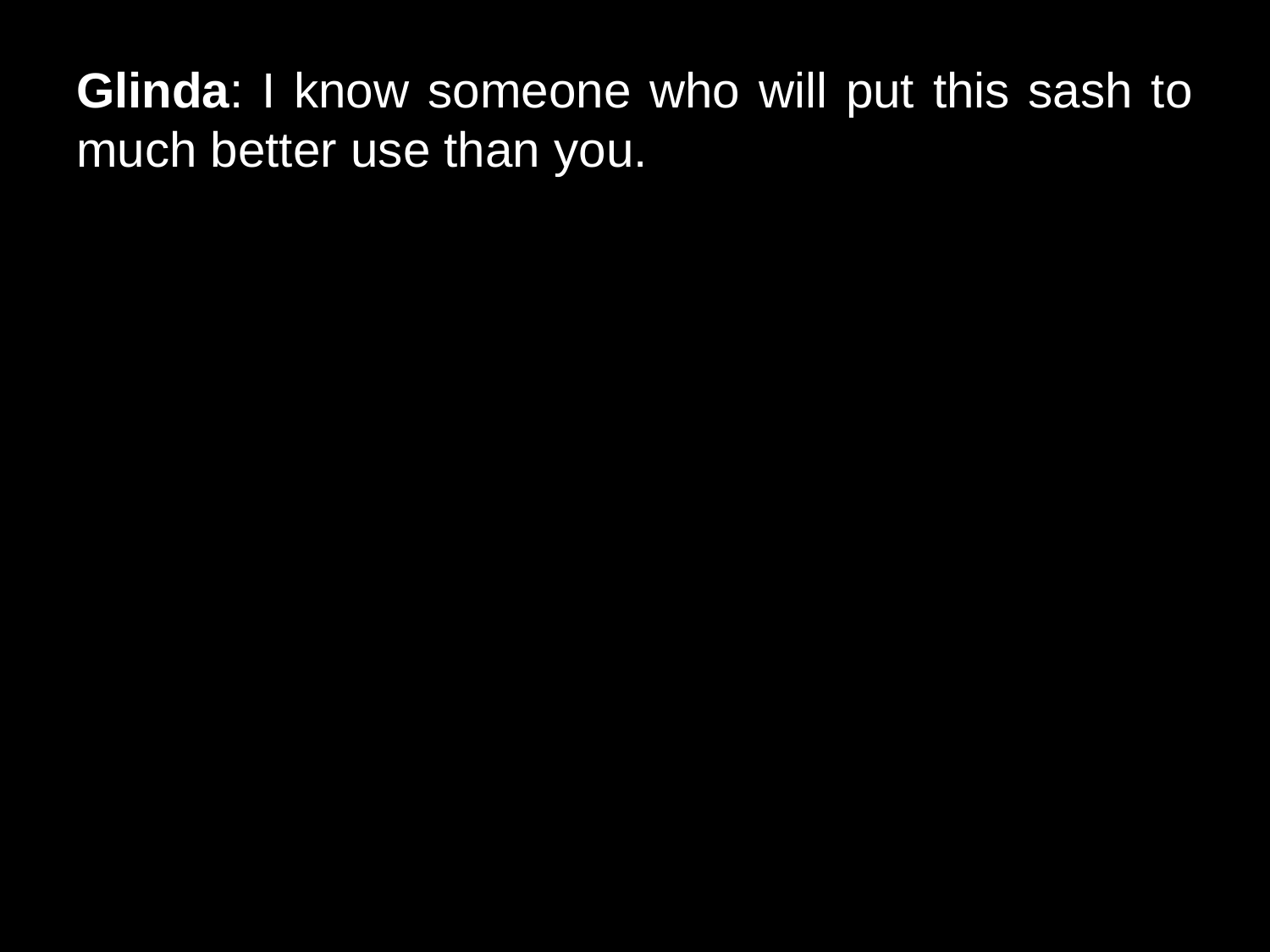

# Glinda: I know someone who will put this sash to much better use than you.